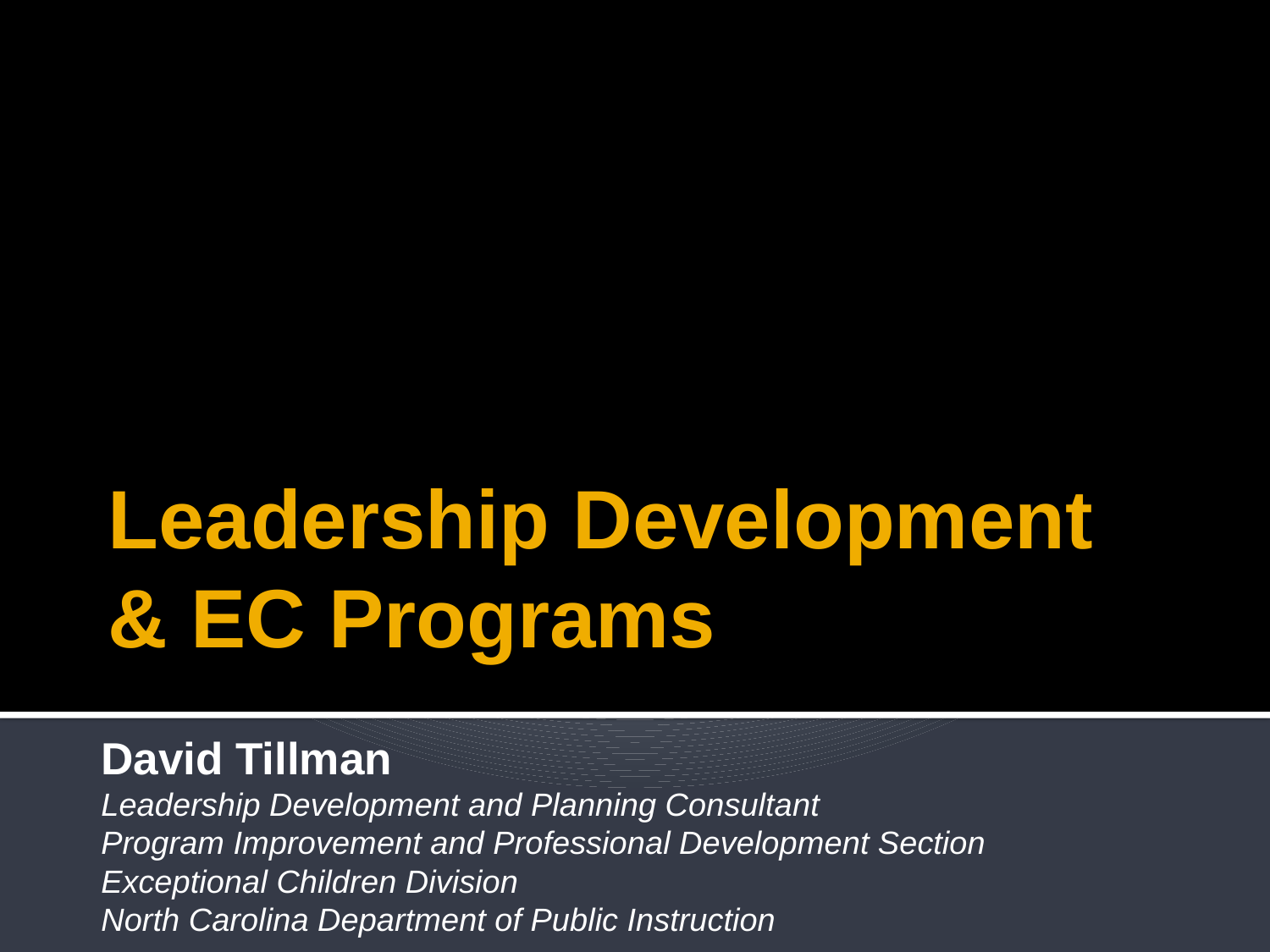

# Leadership Development & EC Programs
David Tillman
Leadership Development and Planning Consultant
Program Improvement and Professional Development Section
Exceptional Children Division
North Carolina Department of Public Instruction